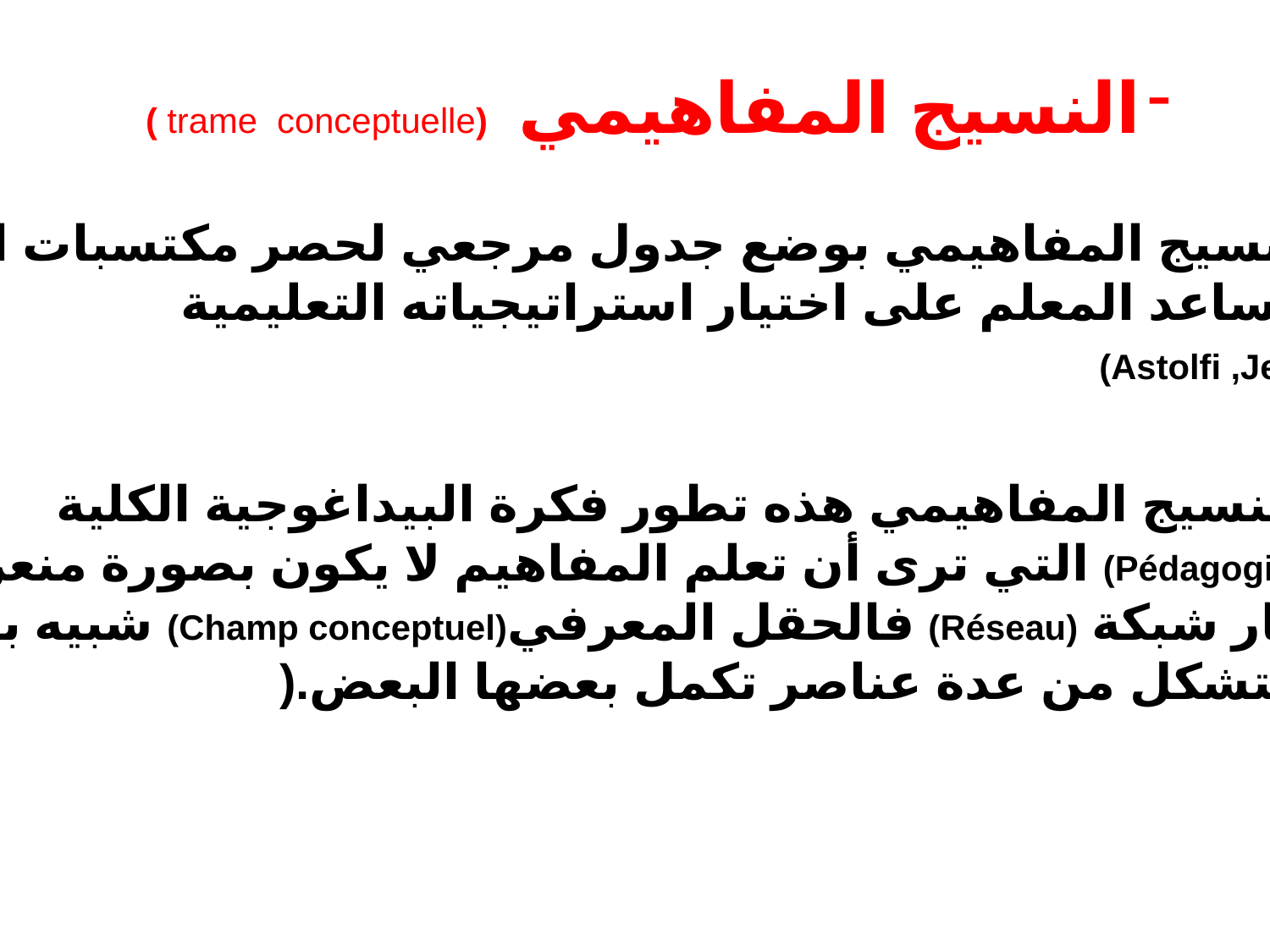

النسيج المفاهيمي  (trame  conceptuelle )
يسمح النسيج المفاهيمي بوضع جدول مرجعي لحصر مكتسبات التلاميذ ،
كما أنه يساعد المعلم على اختيار استراتيجياته التعليمية
. (Astolfi ,Jean-pierre)
فكرة النسيج المفاهيمي هذه تطور فكرة البيداغوجية الكلية
(Pédagogie globale) التي ترى أن تعلم المفاهيم لا يكون بصورة منعزلة لكن
في إطار شبكة (Réseau) فالحقل المعرفي(Champ conceptuel) شبيه بالمربكة
(Puzzle) يتشكل من عدة عناصر تكمل بعضها البعض.(